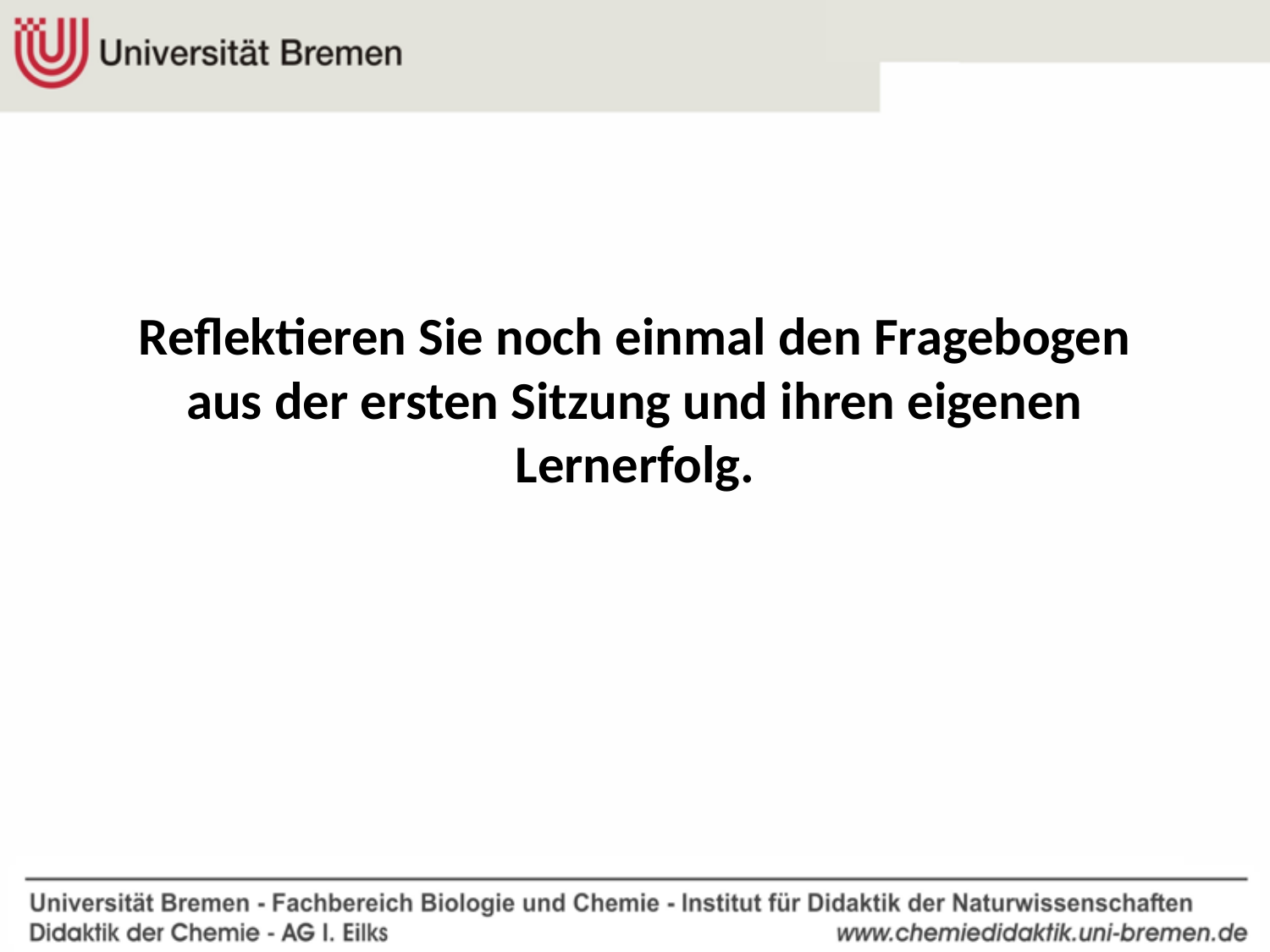

# Reflektieren Sie noch einmal den Fragebogen aus der ersten Sitzung und ihren eigenen Lernerfolg.